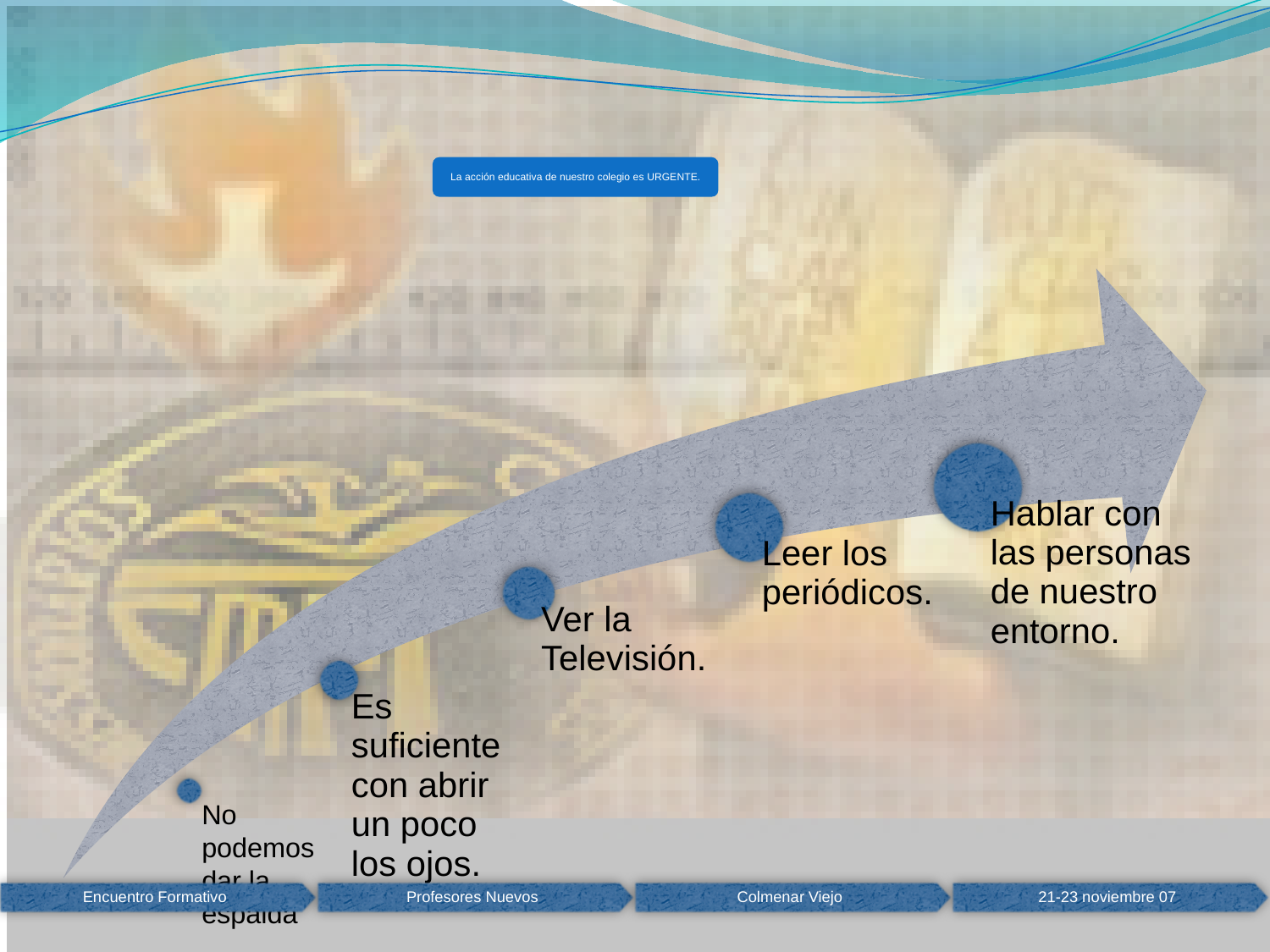

La acción educativa de nuestro colegio es URGENTE.
Es suficiente con abrir un poco los ojos.
Ver la Televisión.
Leer los periódicos.
Hablar con las personas de nuestro entorno.
21-23 noviembre 07
Encuentro Formativo
Profesores Nuevos
Colmenar Viejo